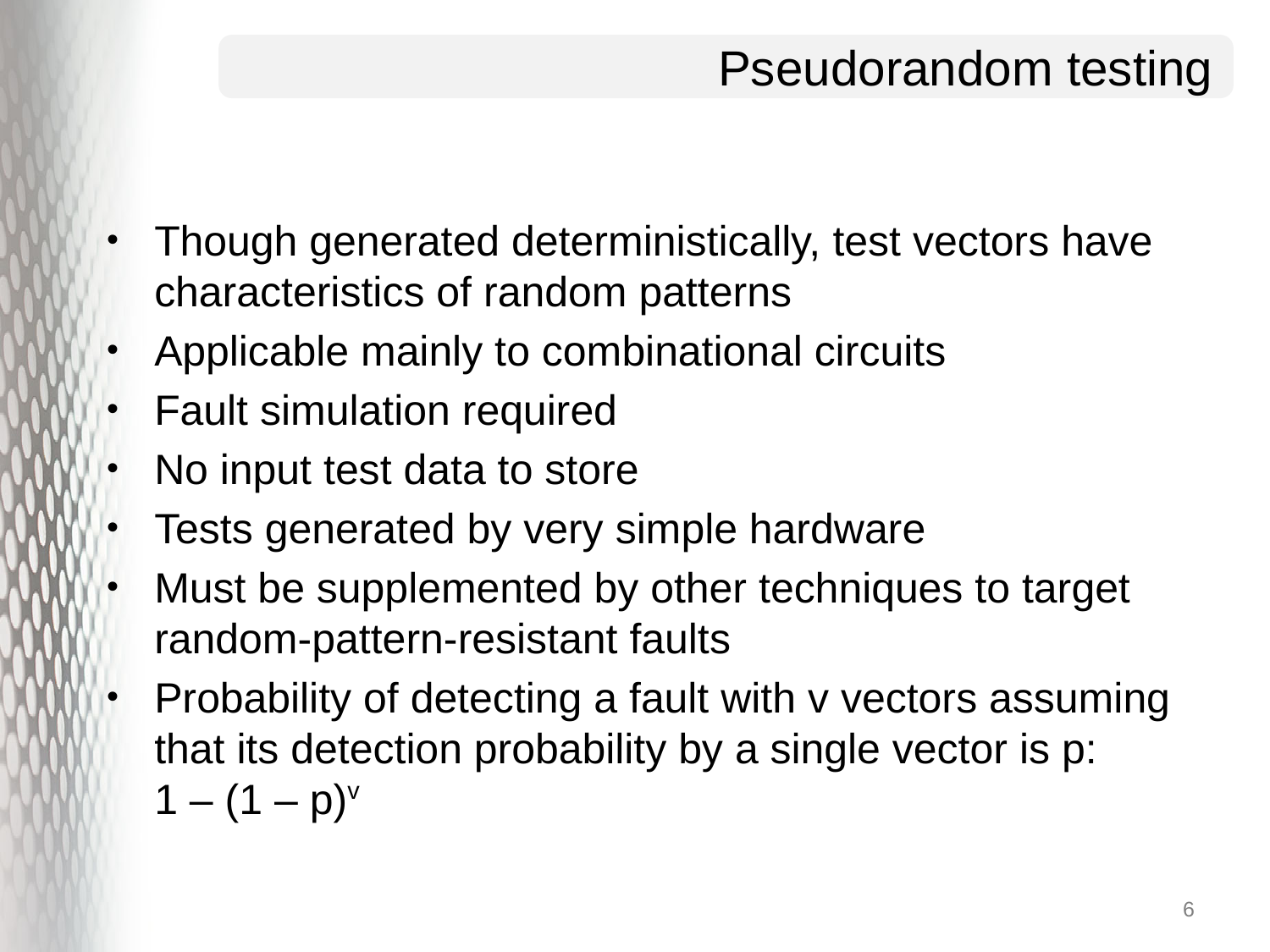

# Pseudorandom testing
Though generated deterministically, test vectors have characteristics of random patterns
Applicable mainly to combinational circuits
Fault simulation required
No input test data to store
Tests generated by very simple hardware
Must be supplemented by other techniques to target random-pattern-resistant faults
Probability of detecting a fault with v vectors assuming that its detection probability by a single vector is p:
1 – (1 – p)v